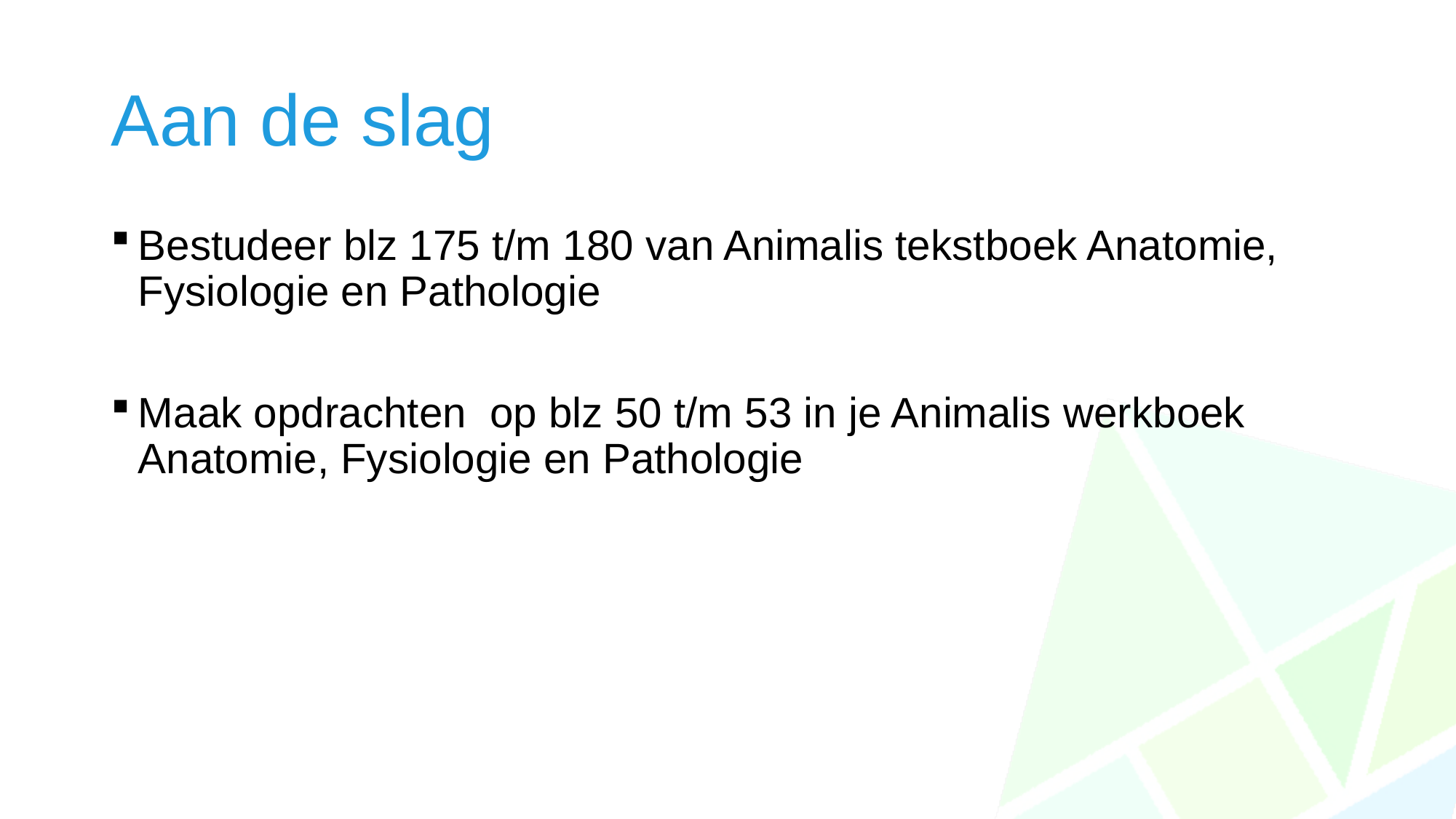

# Aan de slag
Bestudeer blz 175 t/m 180 van Animalis tekstboek Anatomie, Fysiologie en Pathologie

Maak opdrachten  op blz 50 t/m 53 in je Animalis werkboek Anatomie, Fysiologie en Pathologie